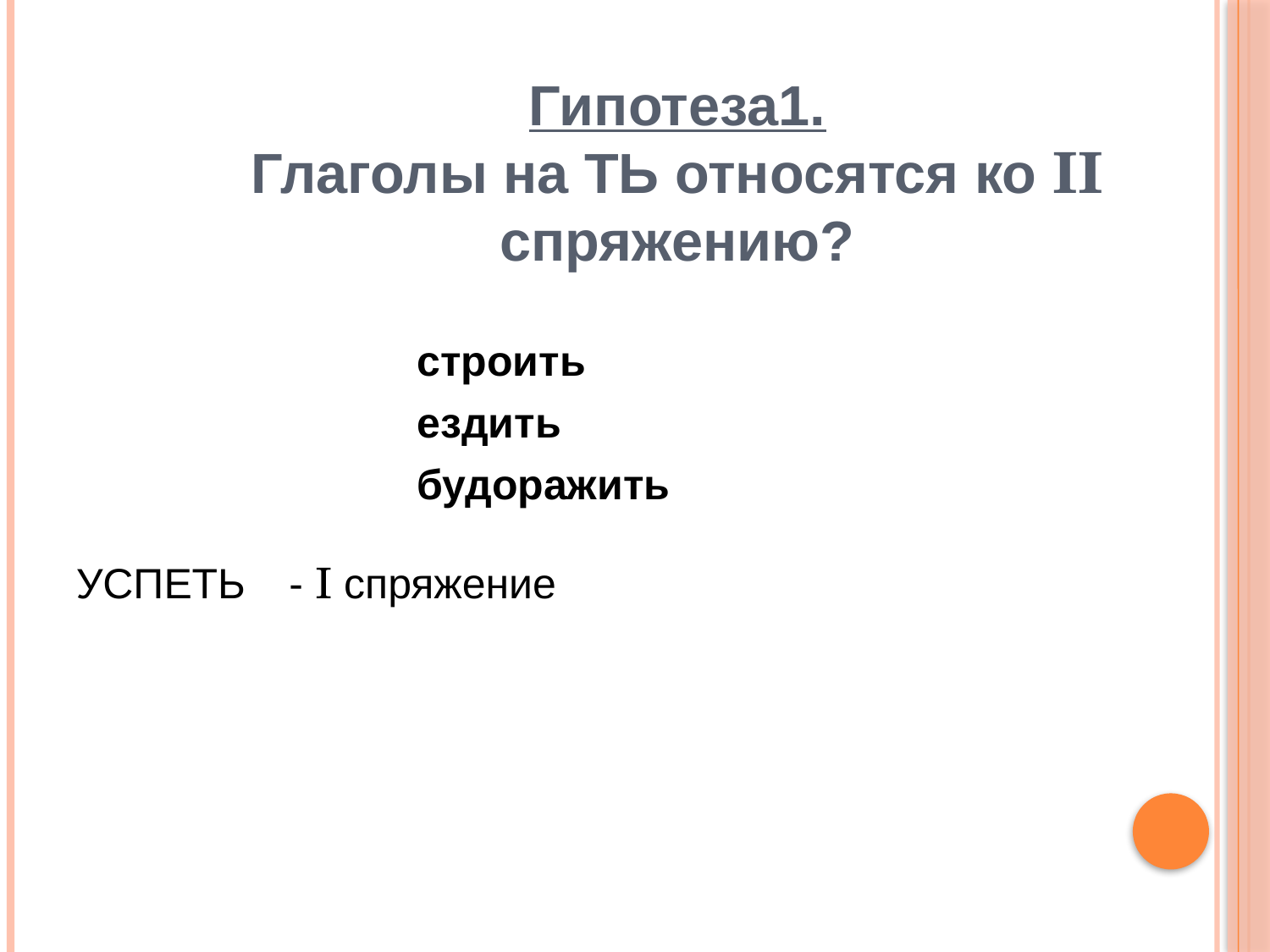

Гипотеза1.
Глаголы на ТЬ относятся ко II спряжению?
                           строить
                           ездить
                           будоражить

УСПЕТЬ
 - I спряжение